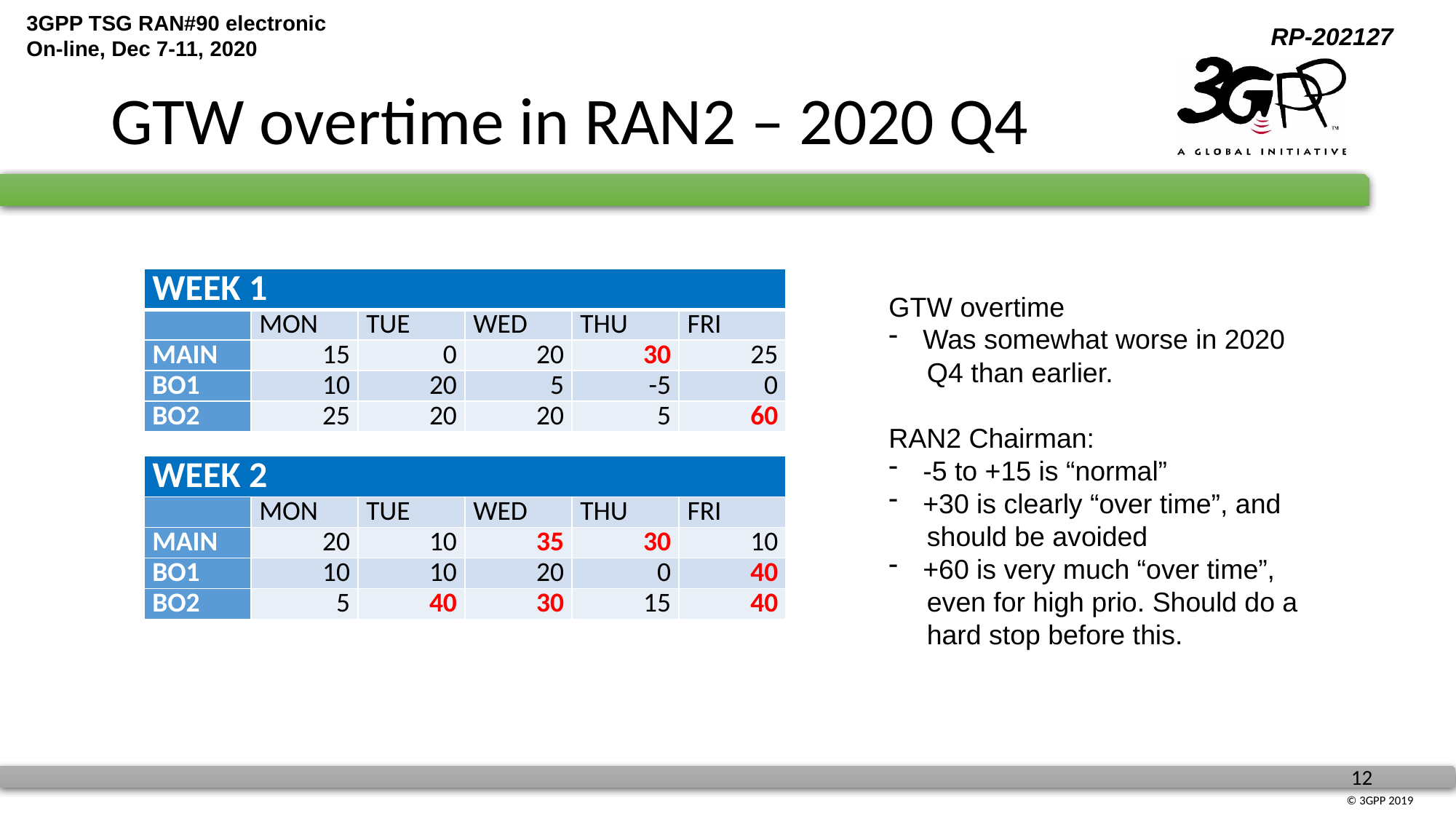

# GTW overtime in RAN2 – 2020 Q4
| WEEK 1 |  |  |  |  |  |
| --- | --- | --- | --- | --- | --- |
|  | MON | TUE | WED | THU | FRI |
| MAIN | 15 | 0 | 20 | 30 | 25 |
| BO1 | 10 | 20 | 5 | -5 | 0 |
| BO2 | 25 | 20 | 20 | 5 | 60 |
|  |  |  |  |  |  |
| WEEK 2 |  |  |  |  |  |
|  | MON | TUE | WED | THU | FRI |
| MAIN | 20 | 10 | 35 | 30 | 10 |
| BO1 | 10 | 10 | 20 | 0 | 40 |
| BO2 | 5 | 40 | 30 | 15 | 40 |
GTW overtime
Was somewhat worse in 2020
     Q4 than earlier.

RAN2 Chairman:
-5 to +15 is “normal”
+30 is clearly “over time”, and
     should be avoided
+60 is very much “over time”,
     even for high prio. Should do a
     hard stop before this.